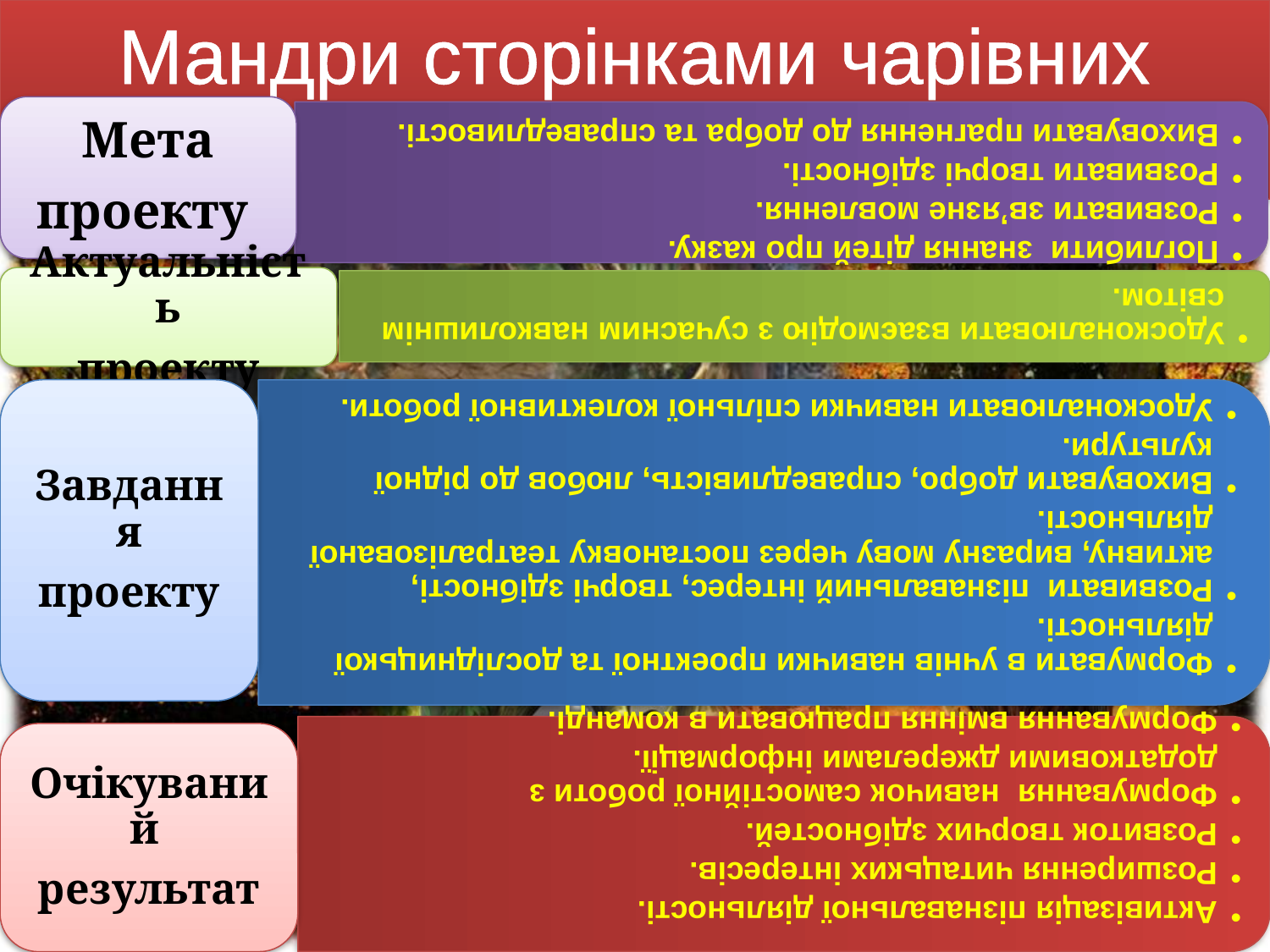

Мандри сторінками чарівних казок
Поглибити  знання дітей про казку.
Розвивати зв’язне мовлення.
Розвивати творчі здібності.
Виховувати прагнення до добра та справедливості.

Мета
проекту
Удосконалювати взаємодію з сучасним навколишнім світом.
Актуальність
проекту

Формувати в учнів навички проектної та дослідницької діяльності.
Розвивати  пізнавальний інтерес, творчі здібності, активну, виразну мову через постановку театралізованої діяльності.
Виховувати добро, справедливість, любов до рідної культури.
Удосконалювати навички спільної колективної роботи.

Завдання
проекту

Активізація пізнавальної діяльності.
Розширення читацьких інтересів.
Розвиток творчих здібностей.
Формування  навичок самостійної роботи з додатковими джерелами інформації.
Формування вміння працювати в команді.

Очікуваний
результат